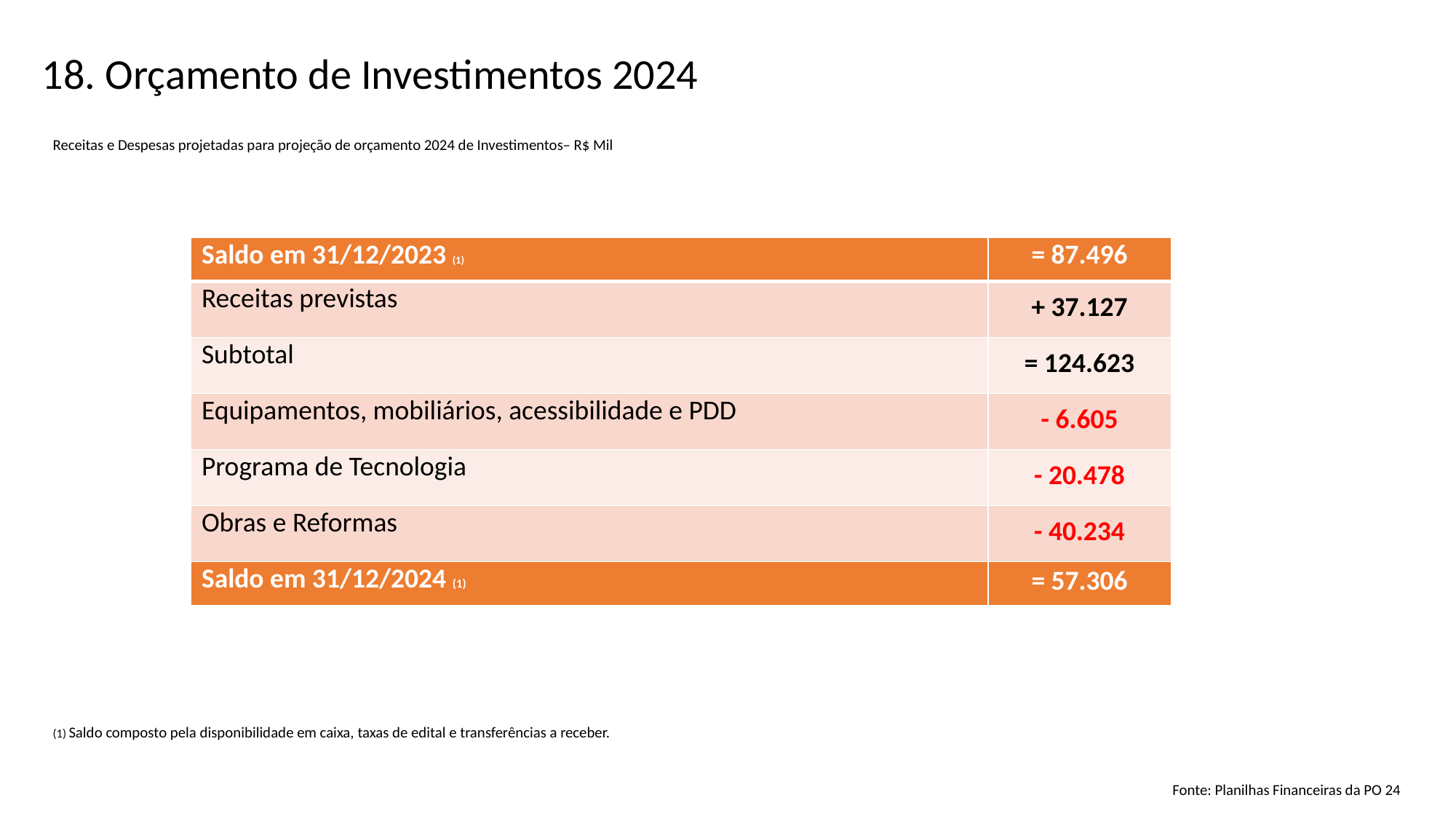

18. Orçamento de Investimentos 2024
Receitas e Despesas projetadas para projeção de orçamento 2024 de Investimentos– R$ Mil
| Saldo em 31/12/2023 (1) | = 87.496 |
| --- | --- |
| Receitas previstas | + 37.127 |
| Subtotal | = 124.623 |
| Equipamentos, mobiliários, acessibilidade e PDD | - 6.605 |
| Programa de Tecnologia | - 20.478 |
| Obras e Reformas | - 40.234 |
| Saldo em 31/12/2024 (1) | = 57.306 |
(1) Saldo composto pela disponibilidade em caixa, taxas de edital e transferências a receber.
Fonte: Planilhas Financeiras da PO 24